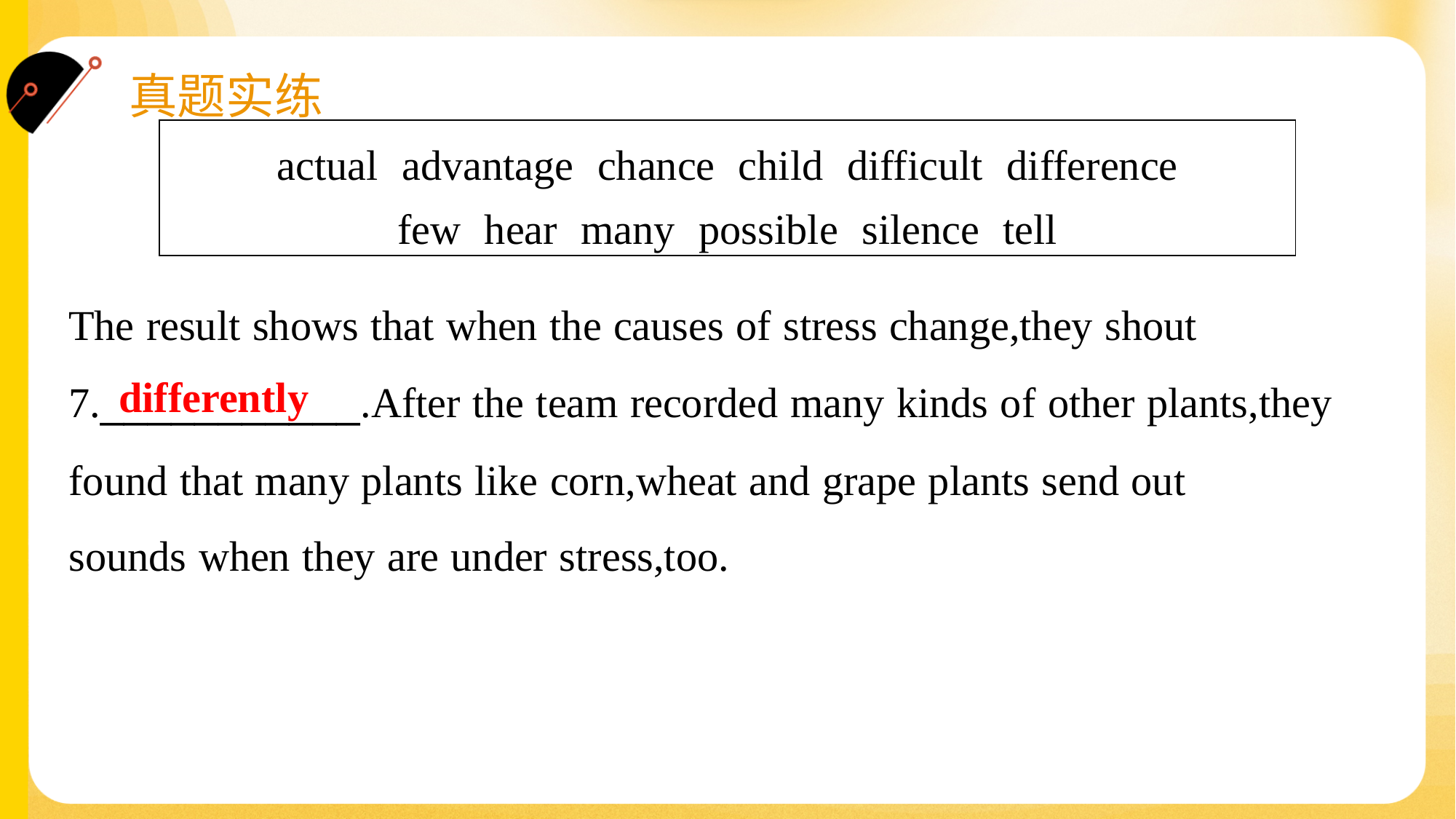

| actual advantage chance child difficult difference few hear many possible silence tell |
| --- |
The result shows that when the causes of stress change,they shout
7.___________.After the team recorded many kinds of other plants,they
found that many plants like corn,wheat and grape plants send out
sounds when they are under stress,too.#1.4
differently